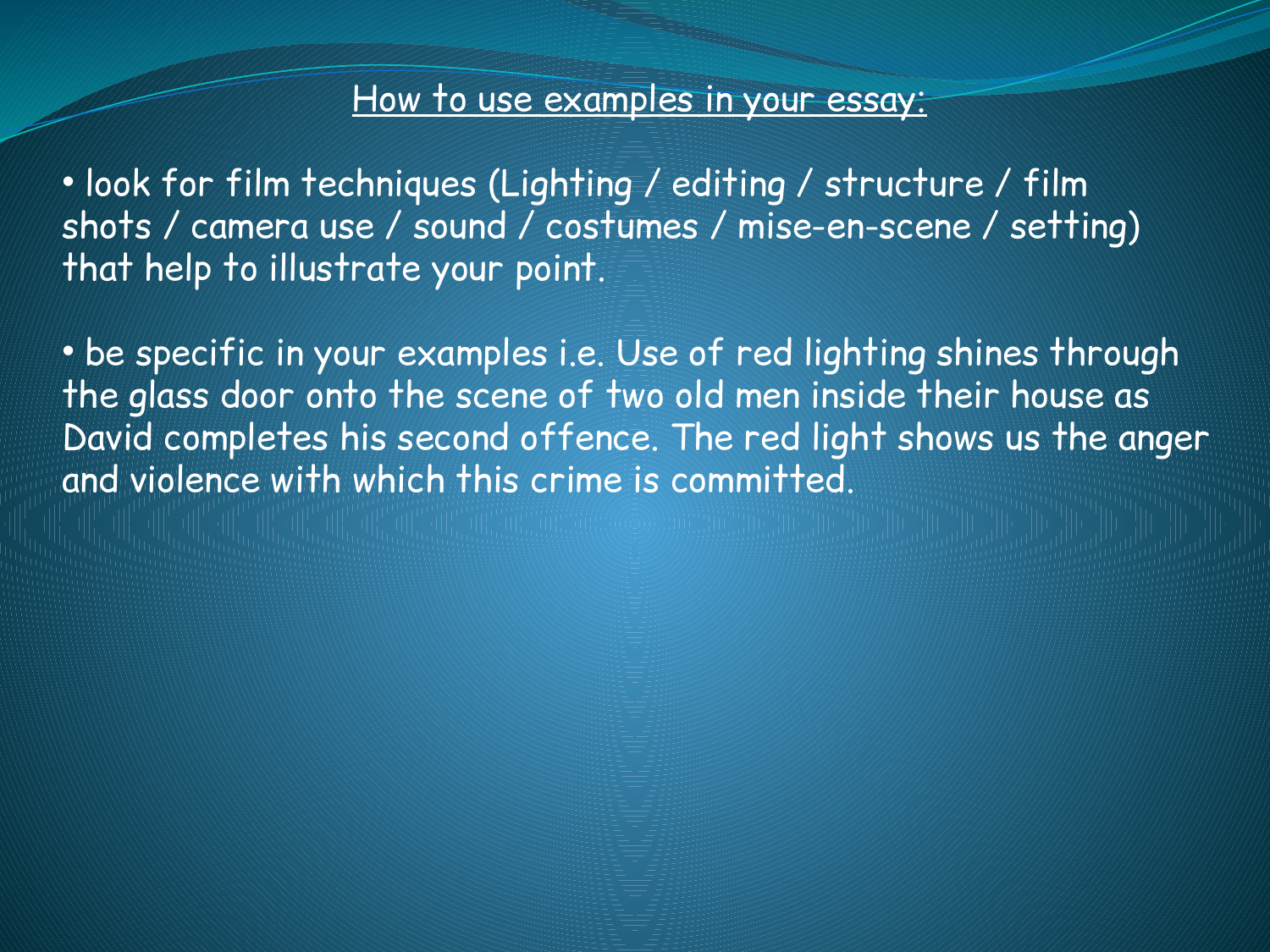

How to use examples in your essay:

 look for film techniques (Lighting / editing / structure / film shots / camera use / sound / costumes / mise-en-scene / setting) that help to illustrate your point.

 be specific in your examples i.e. Use of red lighting shines through the glass door onto the scene of two old men inside their house as David completes his second offence. The red light shows us the anger and violence with which this crime is committed.